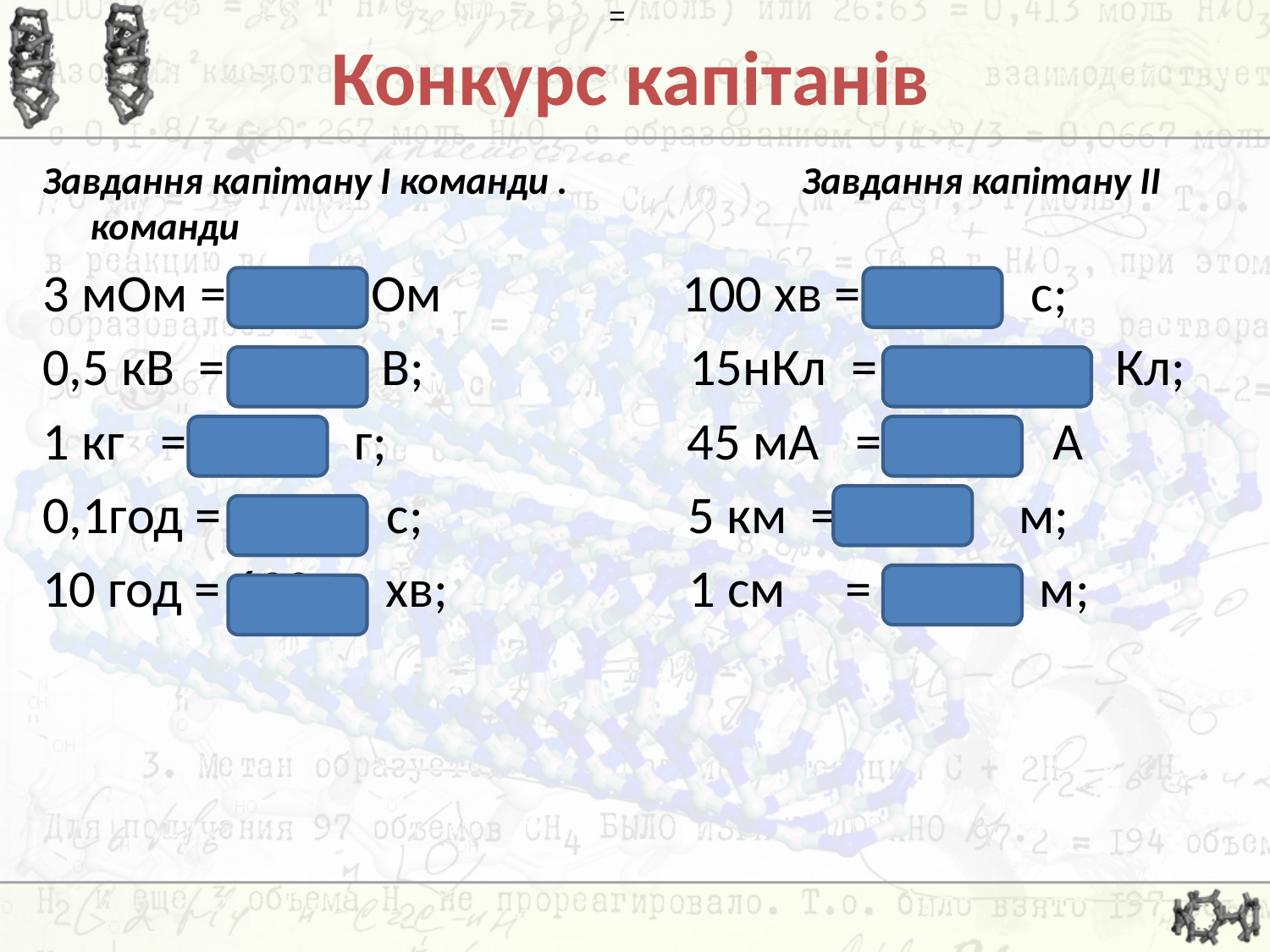

=
# Конкурс капітанів

Завдання капітану I команди .                           Завдання капітану II команди
3 мОм = 0,003 Ом                    100 хв = 6000    с;
0,5 кВ  = 5000   В;                      15нКл  = 0,000015  Кл;
1 кг   = 1000    г;                         45 мА   = 0,045   А
0,1год = 360      с;                      5 км  = 5000     м;
10 год = 600      хв;                    1 см     =  0,01    м;